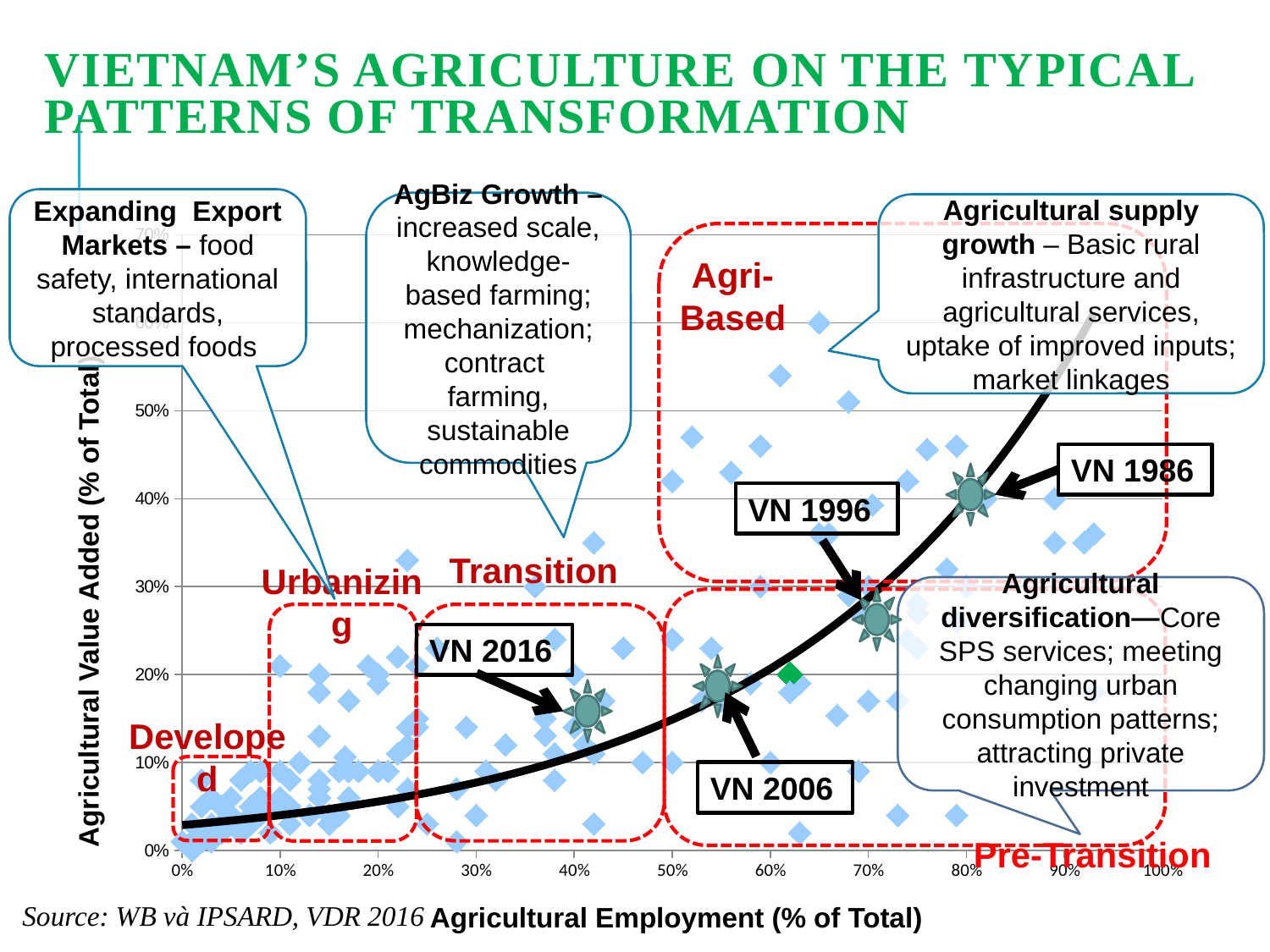

# Vietnam’s Agriculture on the typical patterns of transformation
Expanding  Export Markets – food safety, international standards, processed foods
AgBiz Growth – increased scale, knowledge-based farming; mechanization; contract  farming, sustainable commodities
Agricultural supply growth – Basic rural infrastructure and agricultural services, uptake of improved inputs; market linkages

### Chart

| Category |  |
|---|---|
Agri-Based
Transition
Urbanizing

Developed

Pre-Transition
Agricultural Value Added (% of Total)
Agricultural diversification—Core SPS services; meeting changing urban consumption patterns; attracting private investment
Agricultural Employment (% of Total)
VN 1986

VN 1996

VN 2016

VN 2006
Source: WB và IPSARD, VDR 2016